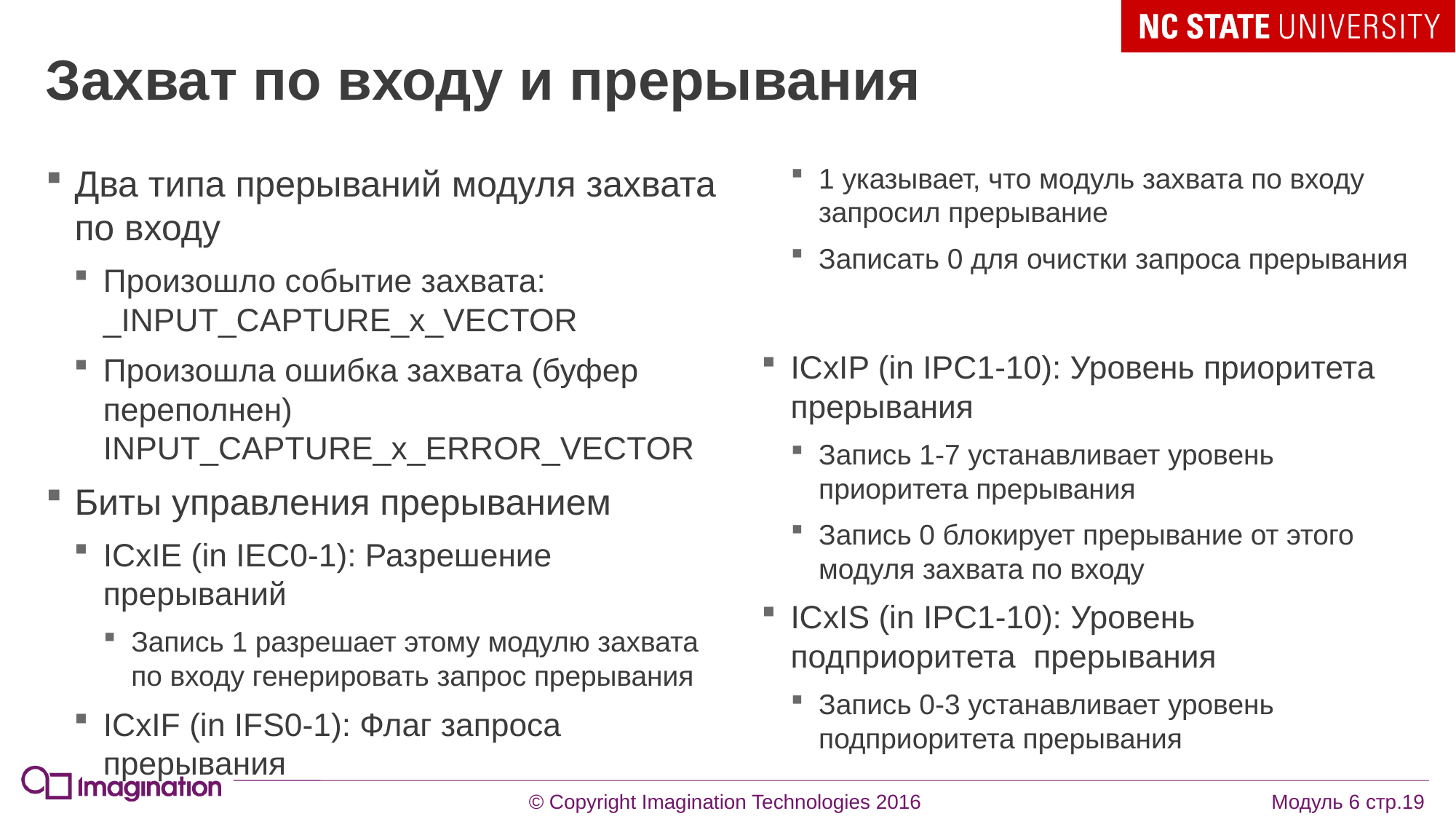

# Захват по входу и прерывания

Два типа прерываний модуля захвата по входу
Произошло событие захвата: _INPUT_CAPTURE_x_VECTOR
Произошла ошибка захвата (буфер переполнен) INPUT_CAPTURE_x_ERROR_VECTOR
Биты управления прерыванием
ICxIE (in IEC0-1): Разрешение прерываний
Запись 1 разрешает этому модулю захвата по входу генерировать запрос прерывания
ICxIF (in IFS0-1): Флаг запроса прерывания
1 указывает, что модуль захвата по входу запросил прерывание
Записать 0 для очистки запроса прерывания

ICxIP (in IPC1-10): Уровень приоритета прерывания
Запись 1-7 устанавливает уровень приоритета прерывания
Запись 0 блокирует прерывание от этого модуля захвата по входу
ICxIS (in IPC1-10): Уровень подприоритета  прерывания
Запись 0-3 устанавливает уровень подприоритета прерывания